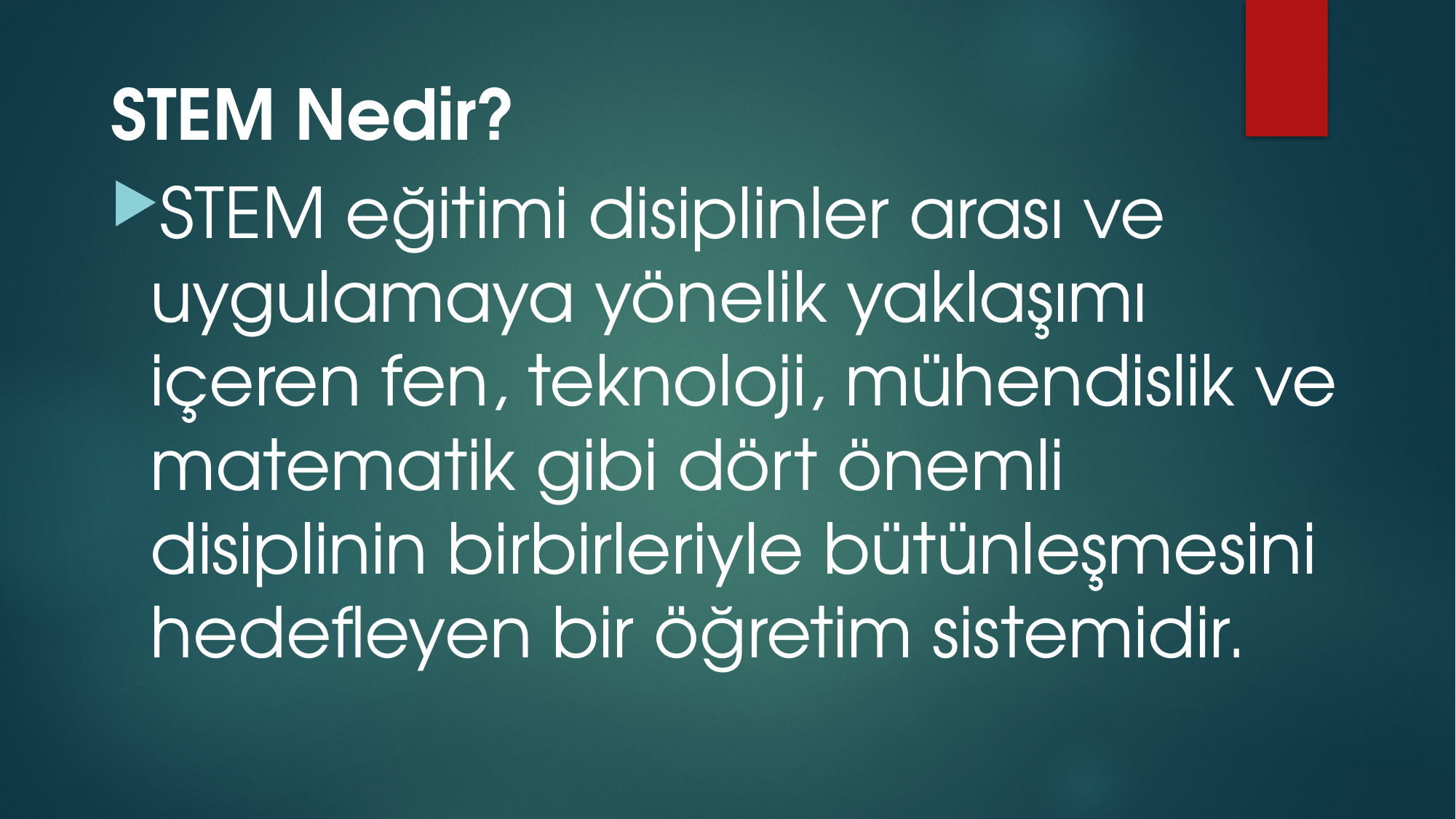

STEM Nedir?
STEM eğitimi disiplinler arası ve uygulamaya yönelik yaklaşımı içeren fen, teknoloji, mühendislik ve matematik gibi dört önemli disiplinin birbirleriyle bütünleşmesini hedefleyen bir öğretim sistemidir.